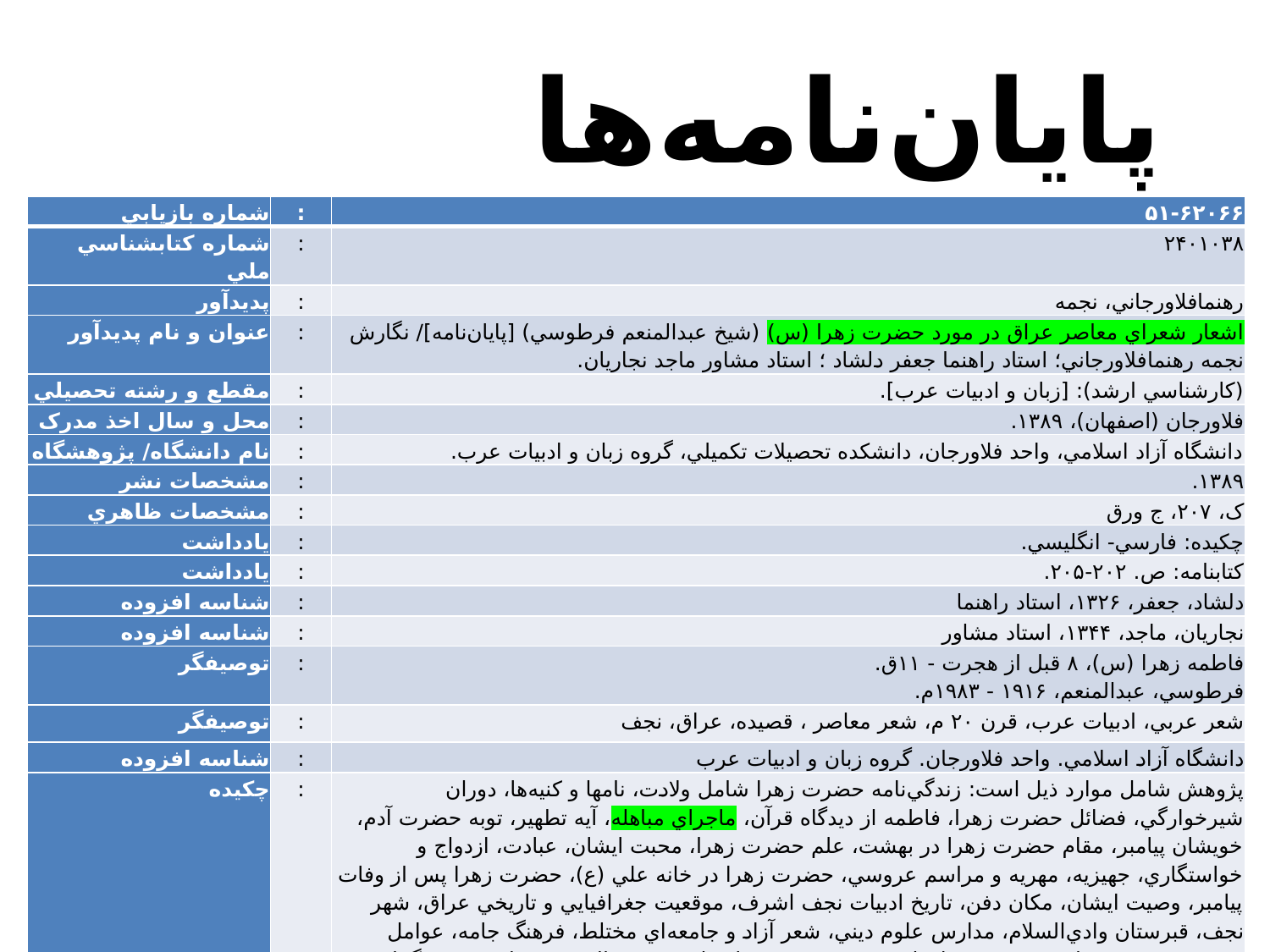

پايان‌نامه‌ها
| ‏شماره بازيابي | : | ۵۱-۶۲۰۶۶ |
| --- | --- | --- |
| ‏شماره کتابشناسي ملي | : | ‏‫‏‎۲‎۴‎۰‎۱‎۰‎۳‎۸ |
| ‏پديدآور | : | رهنمافلاورجاني، نجمه |
| ‏عنوان و نام پديدآور | : | اشعار شعراي معاصر عراق در مورد حضرت زهرا (س) (شيخ عبدالمنعم فرطوسي) [پ‍اي‍ان‌ن‍ام‍ه‌]/ نگارش نجمه رهنما‌فلاورجاني؛ استاد راهنما جعفر دلشاد ؛ استاد مشاور ماجد نجاريان. |
| ‏مقطع و رشته تحصيلي | : | (کارشناسي ارشد): [زبان و ادبيات عرب]. |
| ‏محل و سال اخذ مدرک | : | فلاورجان (اصفهان)‏‫‏، ۱۳۸۹. |
| ‏نام دانشگاه/ پژوهشگاه | : | دانشگاه آزاد اسلامي، واحد فلاورجان، دانشکده تحصيلات تکميلي، گروه زبان و ادبيات عرب. |
| ‏مشخصات نشر | : | ‏‫‏۱۳۸۹. |
| ‏مشخصات ظاهري | : | ‏‫‏ک، ۲۰۷، ج ورق |
| ‏يادداشت | : | چکيده: فارسي- انگليسي. |
| ‏يادداشت | : | کتابنامه: ص. ۲۰۲-۲۰۵. |
| ‏شناسه افزوده | : | دل‍ش‍اد، ج‍ع‍ف‍ر،‏‫ ۱۳۲۶‏، استاد‌ راهنما |
| ‏شناسه افزوده | : | ن‍ج‍اري‍ان‌، م‍اج‍د، ۱۳۴۴، استاد مشاور |
| ‏توصيفگر | : | ف‍اطم‍ه‌ زه‍را (س)، ‏‫۸ قبل از هجرت - ۱۱ق.‏ ف‍رطوس‍ي‌، ع‍ب‍دال‍م‍ن‍ع‍م‌، ۱۹۱۶ - ۱۹۸۳م‌. |
| ‏توصيفگر | : | شعر عربي، ادب‍ي‍ات‌ ع‍رب‌، قرن ۲۰ م، ش‍ع‍ر م‍ع‍اص‍ر ، ق‍ص‍ي‍ده‌، عراق، نجف |
| ‏شناسه افزوده | : | دانشگاه آزاد اسلامي. واحد فلاورجان. گروه زبان و ادبيات عرب |
| ‏چکيده | : | پژوهش شامل موارد ذيل است: زندگي‌نامه حضرت زهرا شامل ولادت، نامها و کنيه‌ها، دوران شيرخوارگي، فضائل حضرت زهرا، فاطمه از ديدگاه قرآن، ماجراي مباهله، آيه تطهير، توبه حضرت آدم، خويشان پيامبر، مقام حضرت زهرا در بهشت، علم حضرت زهرا، محبت ايشان، عبادت، ازدواج و خواستگاري، جهيزيه، مهريه و مراسم عروسي، حضرت زهرا در خانه علي (ع)، حضرت زهرا پس از وفات پيامبر، وصيت ايشان، مکان دفن، تاريخ ادبيات نجف اشرف، موقعيت جغرافيايي و تاريخي عراق، شهر نجف، قبرستان وادي‌السلام، مدارس علوم ديني، شعر آزاد و جامعه‌اي مختلط، فرهنگ جامه، عوامل پيشرفت شعر و شاعري در نجف، ادبيات مردمي، بررسي اشعار شيخ‌ عبدالمنعم فرطوسي، زندگينامه فرطوسي، مهاجرت و ارز پرورش و تربيت وي، اخلاق و سبک شعري و تاليفات وي. |